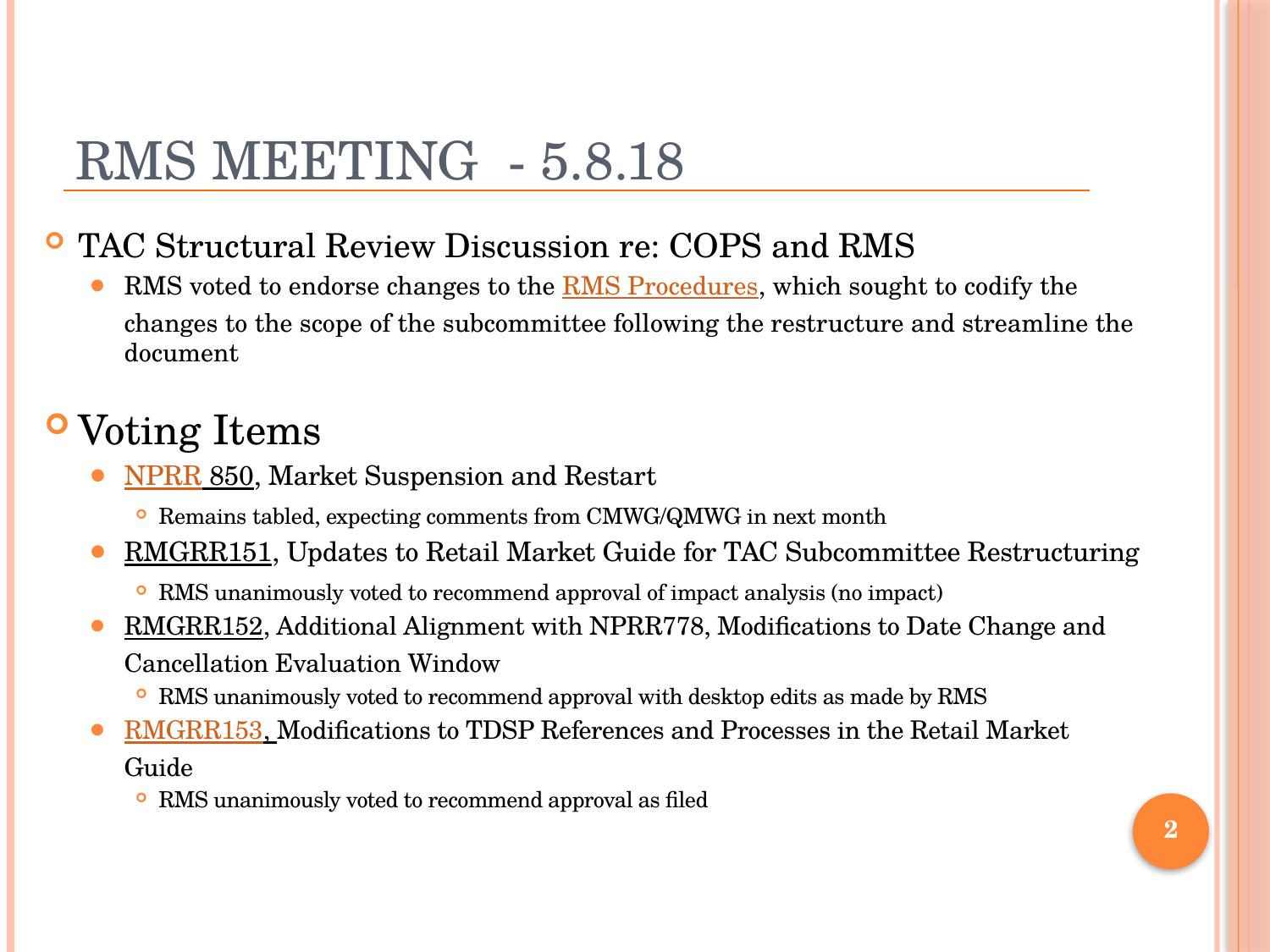

# RMS Meeting  - 5.8.18

TAC Structural Review Discussion re: COPS and RMS
RMS voted to endorse changes to the RMS Procedures, which sought to codify the changes to the scope of the subcommittee following the restructure and streamline the document

Voting Items
NPRR 850, Market Suspension and Restart
Remains tabled, expecting comments from CMWG/QMWG in next month
RMGRR151, Updates to Retail Market Guide for TAC Subcommittee Restructuring
RMS unanimously voted to recommend approval of impact analysis (no impact)
RMGRR152, Additional Alignment with NPRR778, Modifications to Date Change and Cancellation Evaluation Window
RMS unanimously voted to recommend approval with desktop edits as made by RMS
RMGRR153, Modifications to TDSP References and Processes in the Retail Market Guide
RMS unanimously voted to recommend approval as filed

2